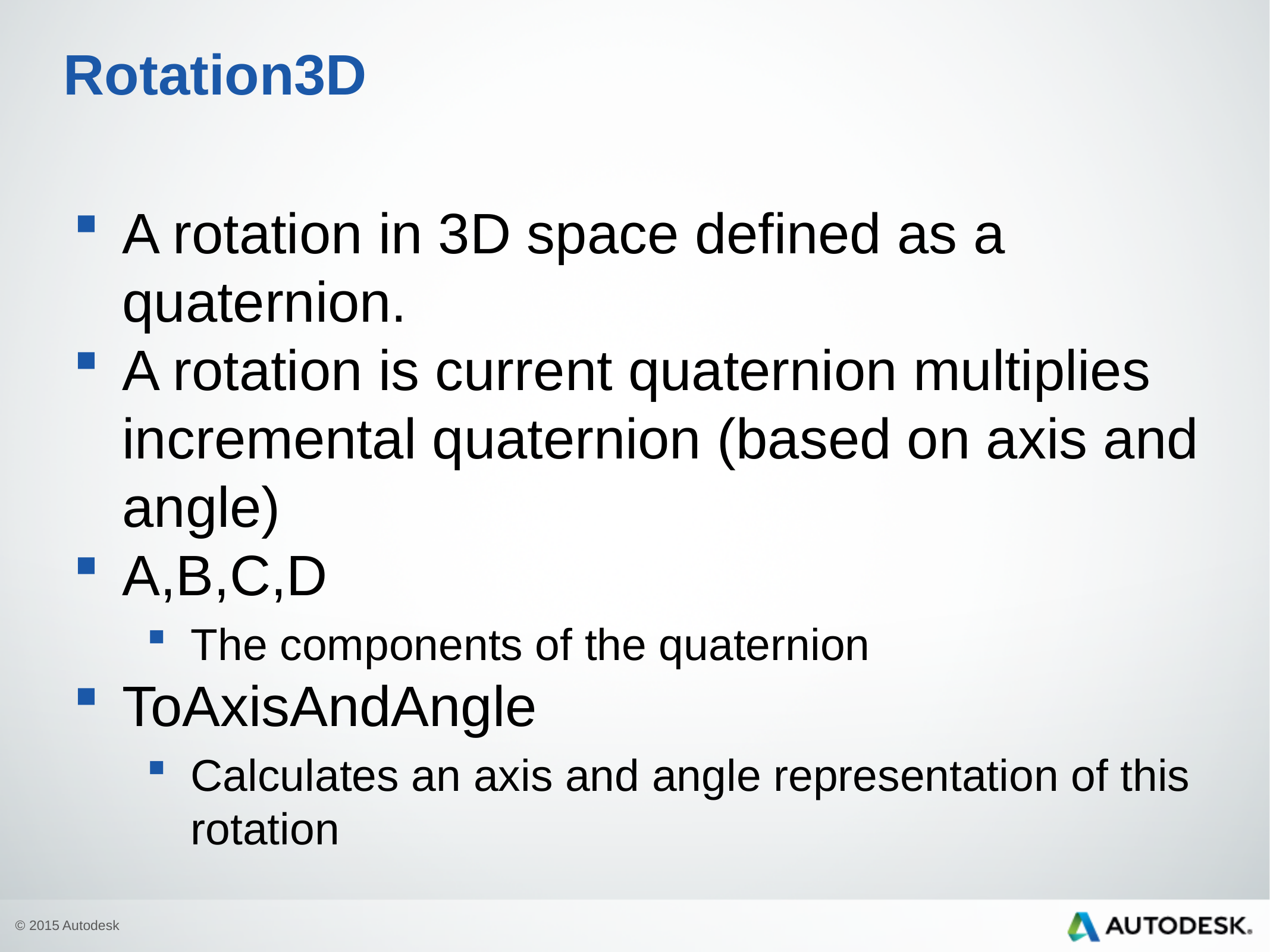

# Rotation3D
A rotation in 3D space defined as a quaternion.
A rotation is current quaternion multiplies incremental quaternion (based on axis and angle)
A,B,C,D
The components of the quaternion
ToAxisAndAngle
Calculates an axis and angle representation of this rotation